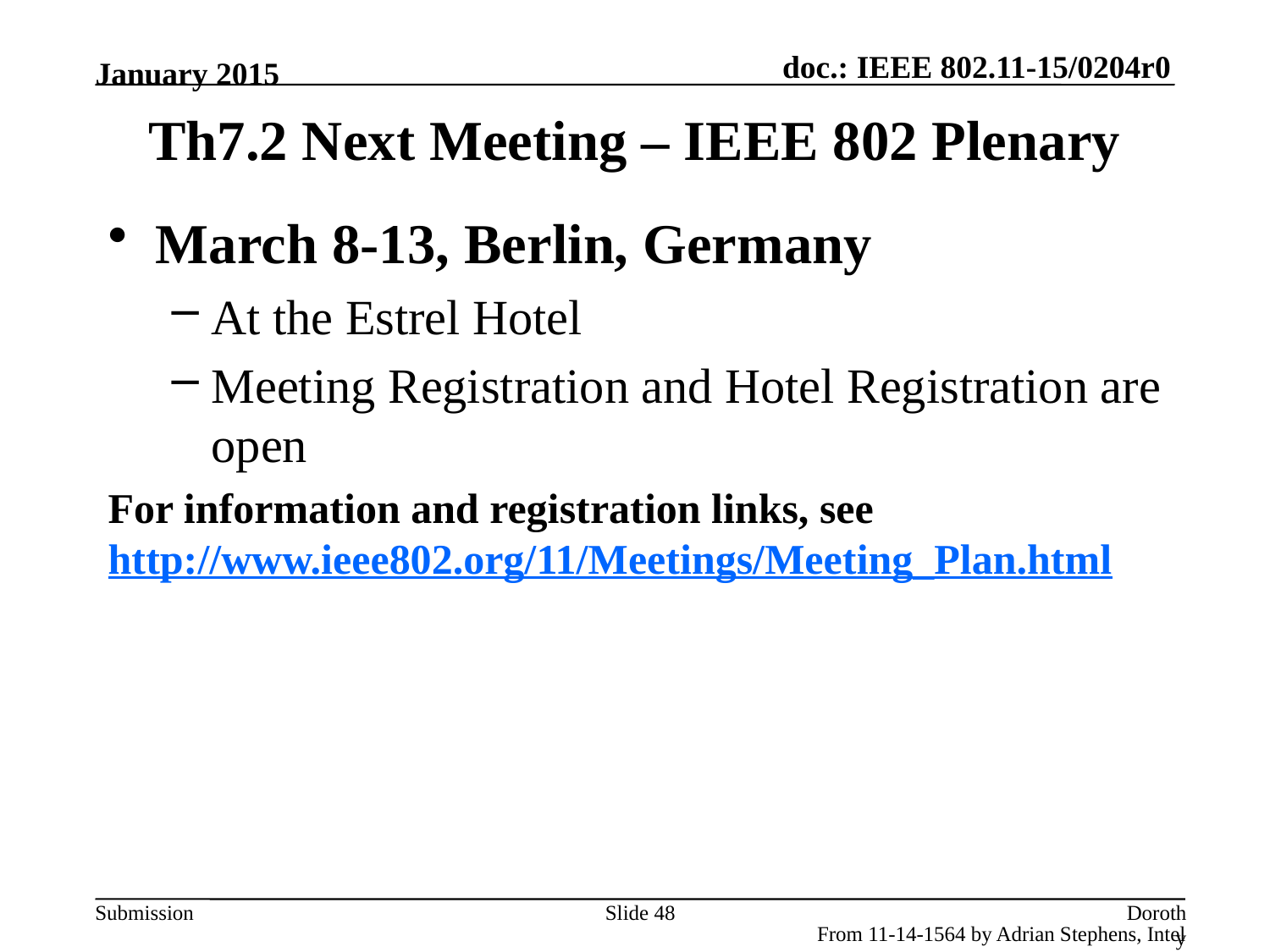

January 2015
# Th7.2 Next Meeting – IEEE 802 Plenary
March 8-13, Berlin, Germany
At the Estrel Hotel
Meeting Registration and Hotel Registration are open
For information and registration links, see http://www.ieee802.org/11/Meetings/Meeting_Plan.html

Slide 48
Dorothy Stanley, Aruba Networks
From 11-14-1564 by Adrian Stephens, Intel